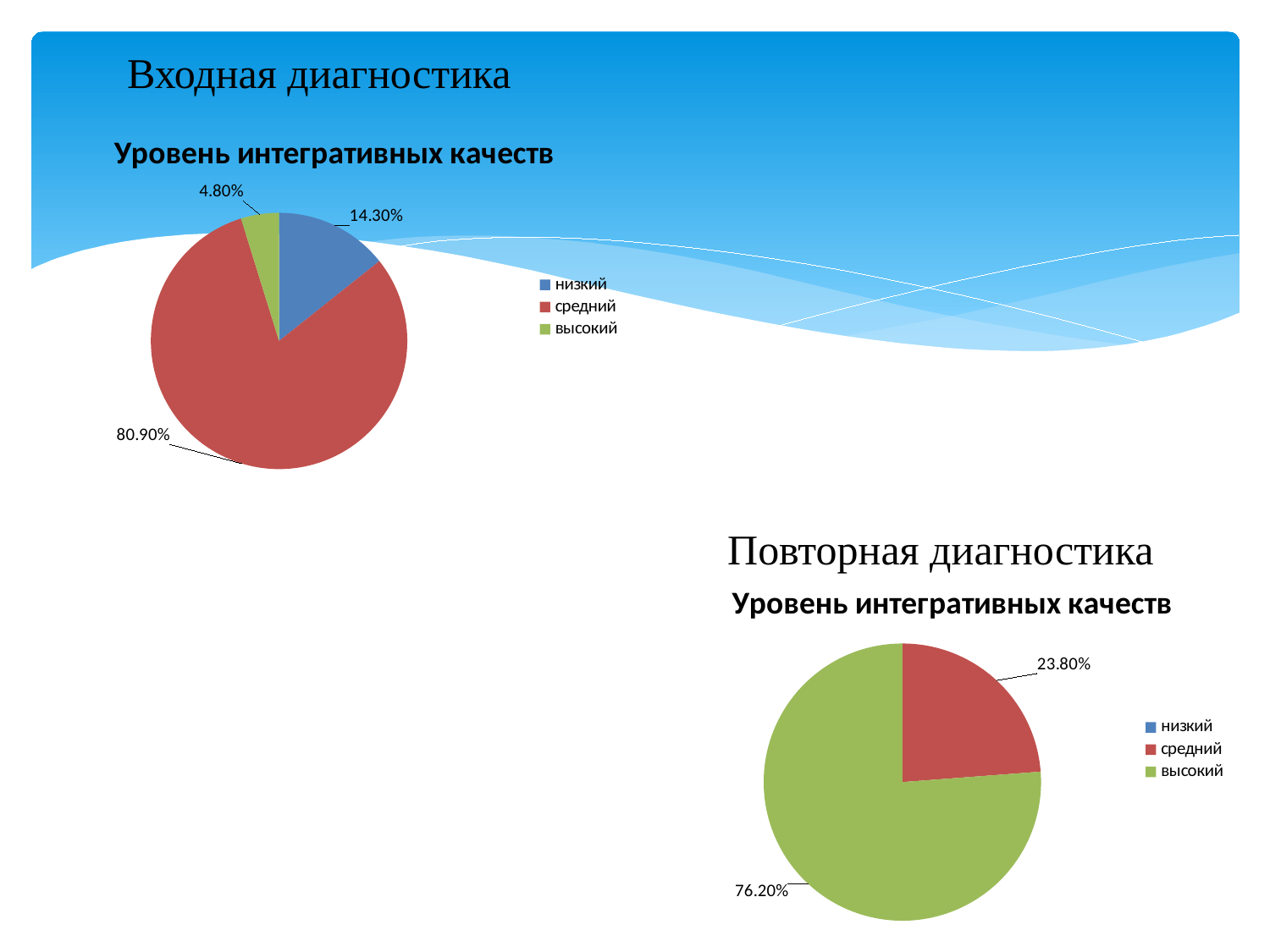

# Входная диагностика

### Chart:

| Category | Уровень интегративных качеств |
|---|---|
| низкий | 0.143 |
| средний | 0.809 |
| высокий | 0.048 |
Повторная диагностика

### Chart:

| Category | Уровень интегративных качеств |
|---|---|
| низкий | None |
| средний | 0.238 |
| высокий | 0.762 |